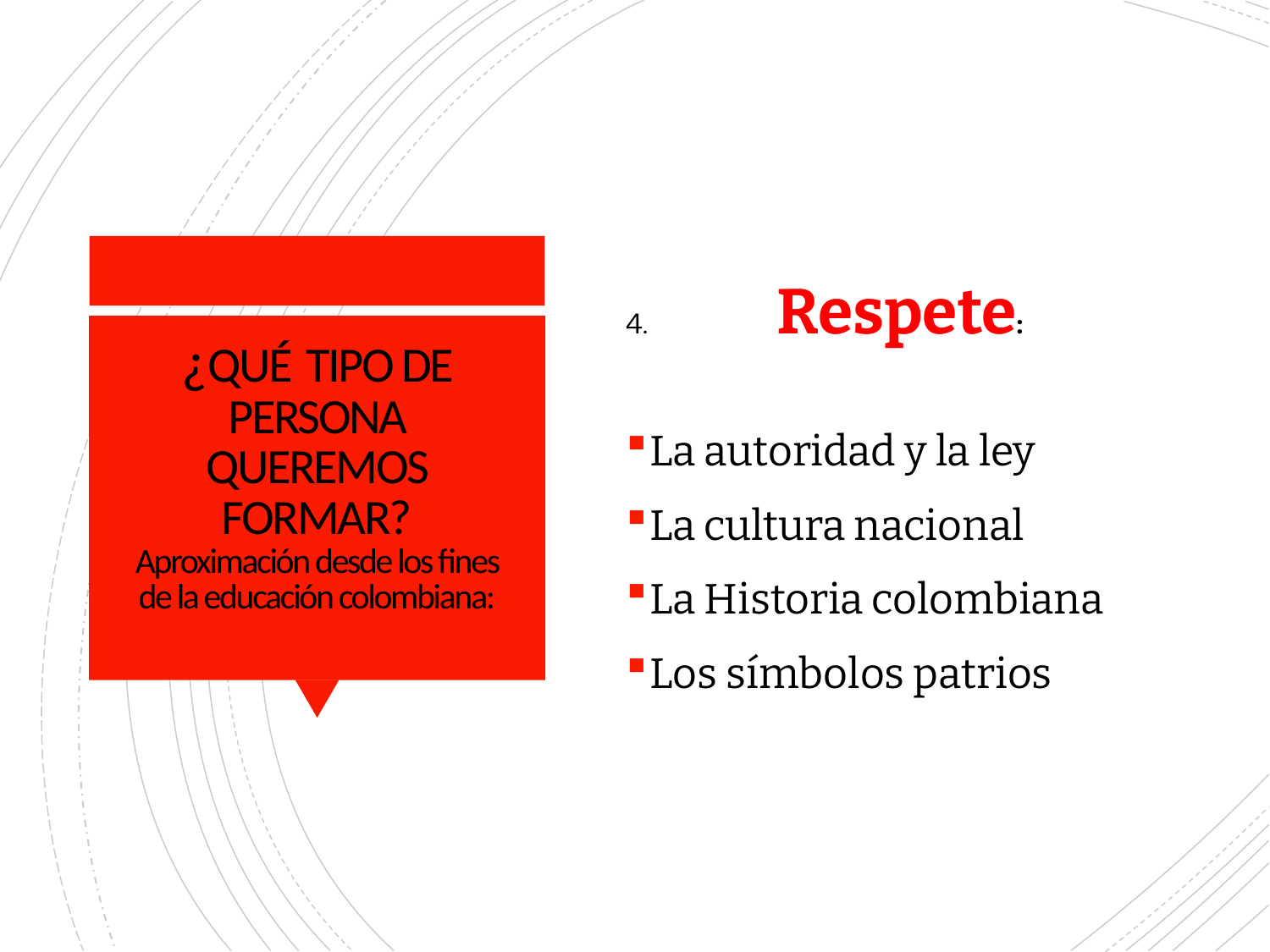

4. 	Respete:

La autoridad y la ley
La cultura nacional
La Historia colombiana
Los símbolos patrios
# ¿QUÉ TIPO DE PERSONA QUEREMOS FORMAR? Aproximación desde los fines de la educación colombiana: